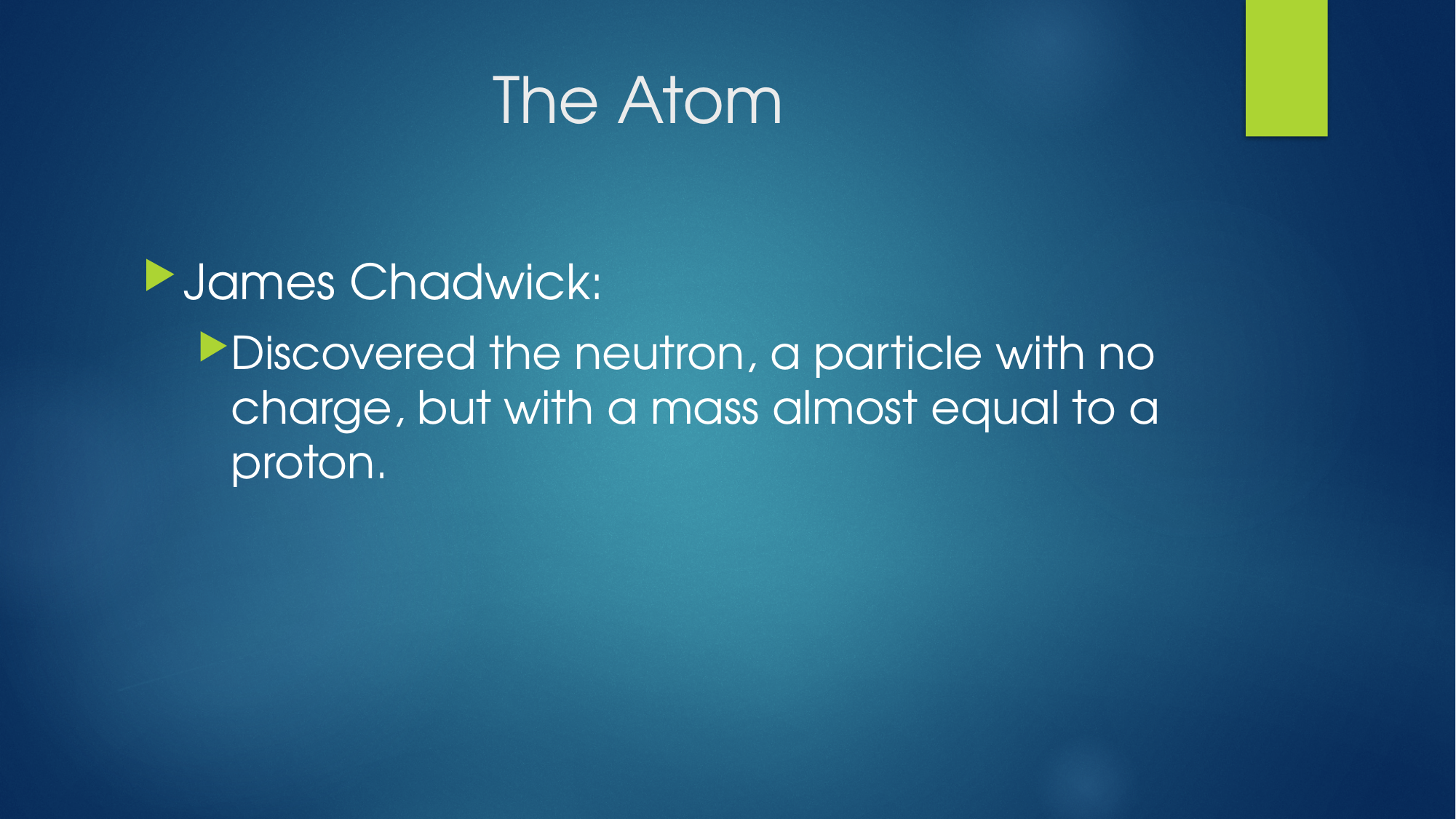

# The Atom
James Chadwick:
Discovered the neutron, a particle with no charge, but with a mass almost equal to a proton.